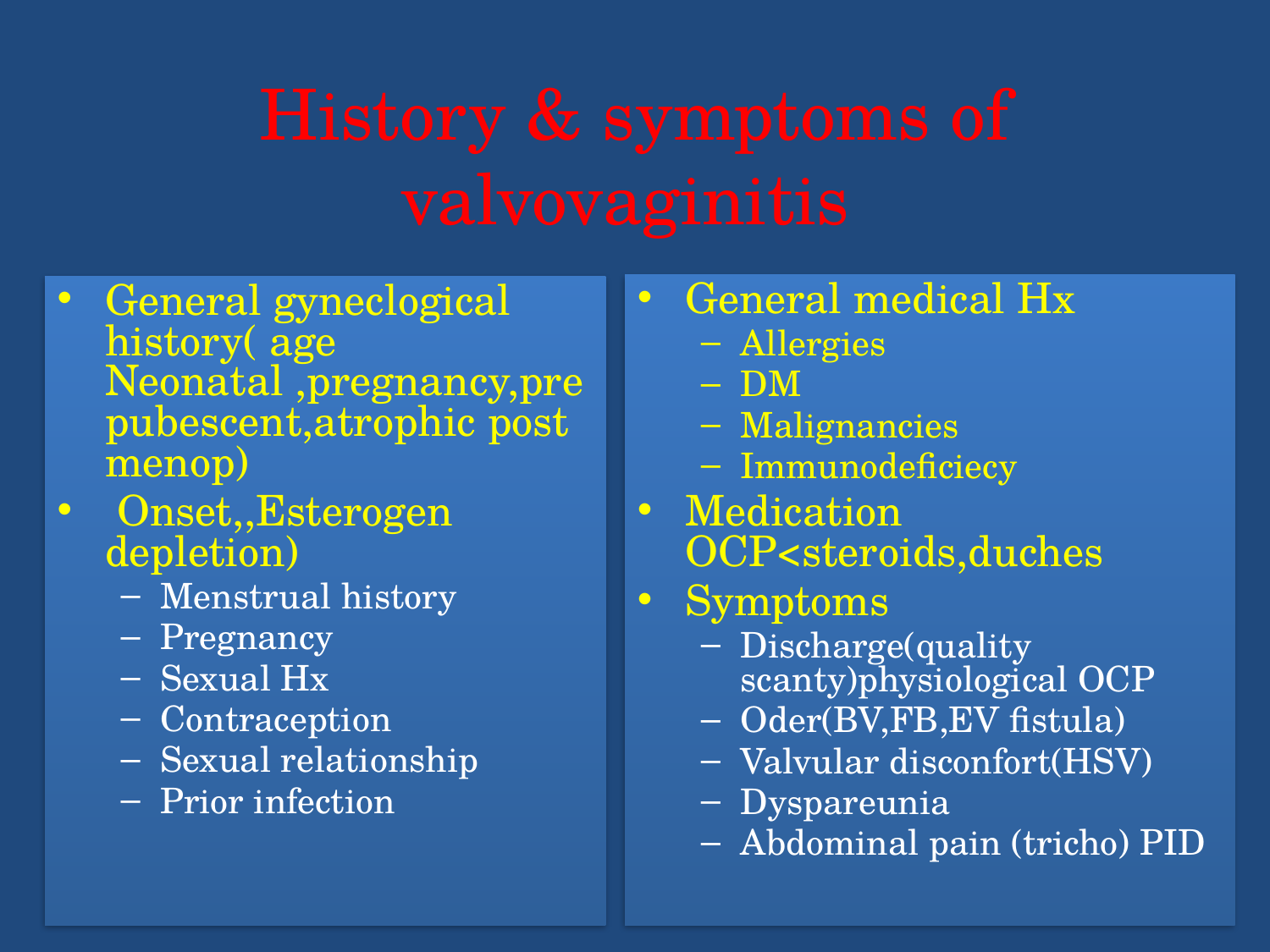

History & symptoms of valvovaginitis
General medical Hx
Allergies
DM
Malignancies
Immunodeficiecy
Medication OCP<steroids,duches
Symptoms
Discharge(quality scanty)physiological OCP
Oder(BV,FB,EV fistula)
Valvular disconfort(HSV)
Dyspareunia
Abdominal pain (tricho) PID

General gyneclogical history( age Neonatal ,pregnancy,prepubescent,atrophic post menop)
 Onset,,Esterogen depletion)
Menstrual history
Pregnancy
Sexual Hx
Contraception
Sexual relationship
Prior infection